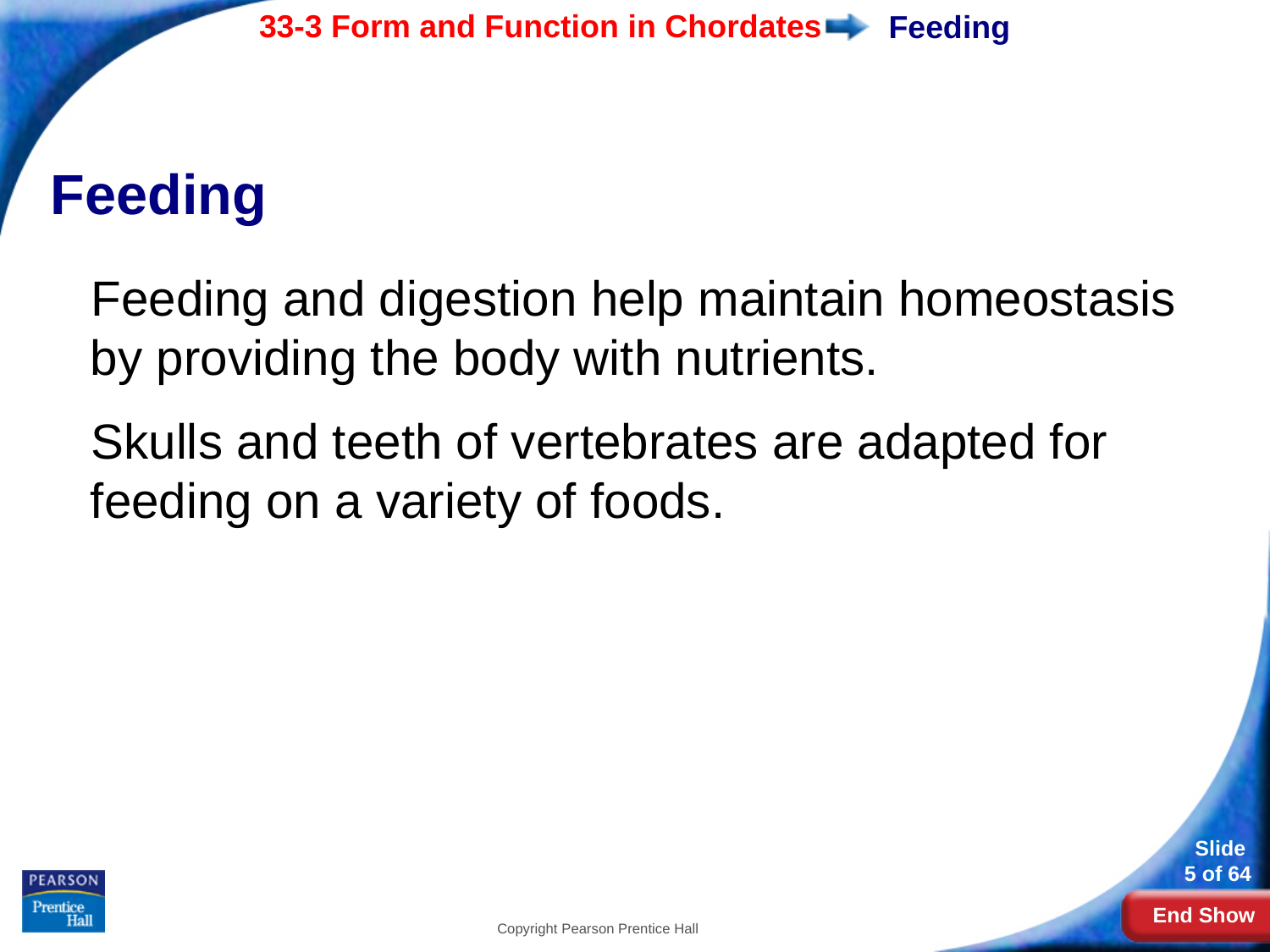

# Feeding
Feeding
Feeding and digestion help maintain homeostasis by providing the body with nutrients.
Skulls and teeth of vertebrates are adapted for feeding on a variety of foods.

Copyright Pearson Prentice Hall